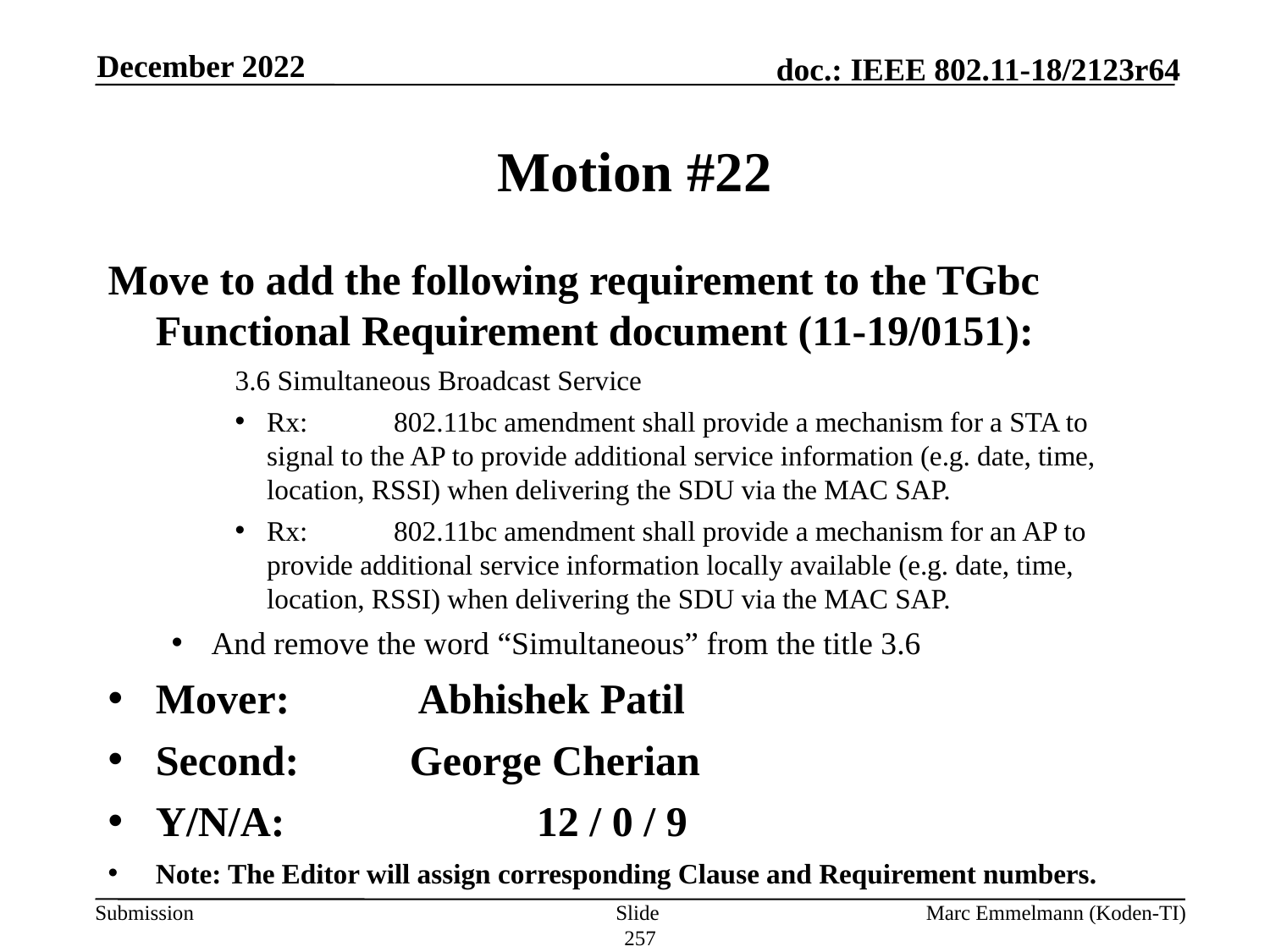

December 2022
# Motion #22
Move to add the following requirement to the TGbc Functional Requirement document (11-19/0151):
3.6 Simultaneous Broadcast Service
Rx:	802.11bc amendment shall provide a mechanism for a STA to signal to the AP to provide additional service information (e.g. date, time, location, RSSI) when delivering the SDU via the MAC SAP.
Rx:	802.11bc amendment shall provide a mechanism for an AP to provide additional service information locally available (e.g. date, time, location, RSSI) when delivering the SDU via the MAC SAP.
And remove the word “Simultaneous” from the title 3.6
Mover:	 Abhishek Patil
Second:	George Cherian
Y/N/A:		12 / 0 / 9
Note: The Editor will assign corresponding Clause and Requirement numbers.
Slide 257
Marc Emmelmann (Koden-TI)